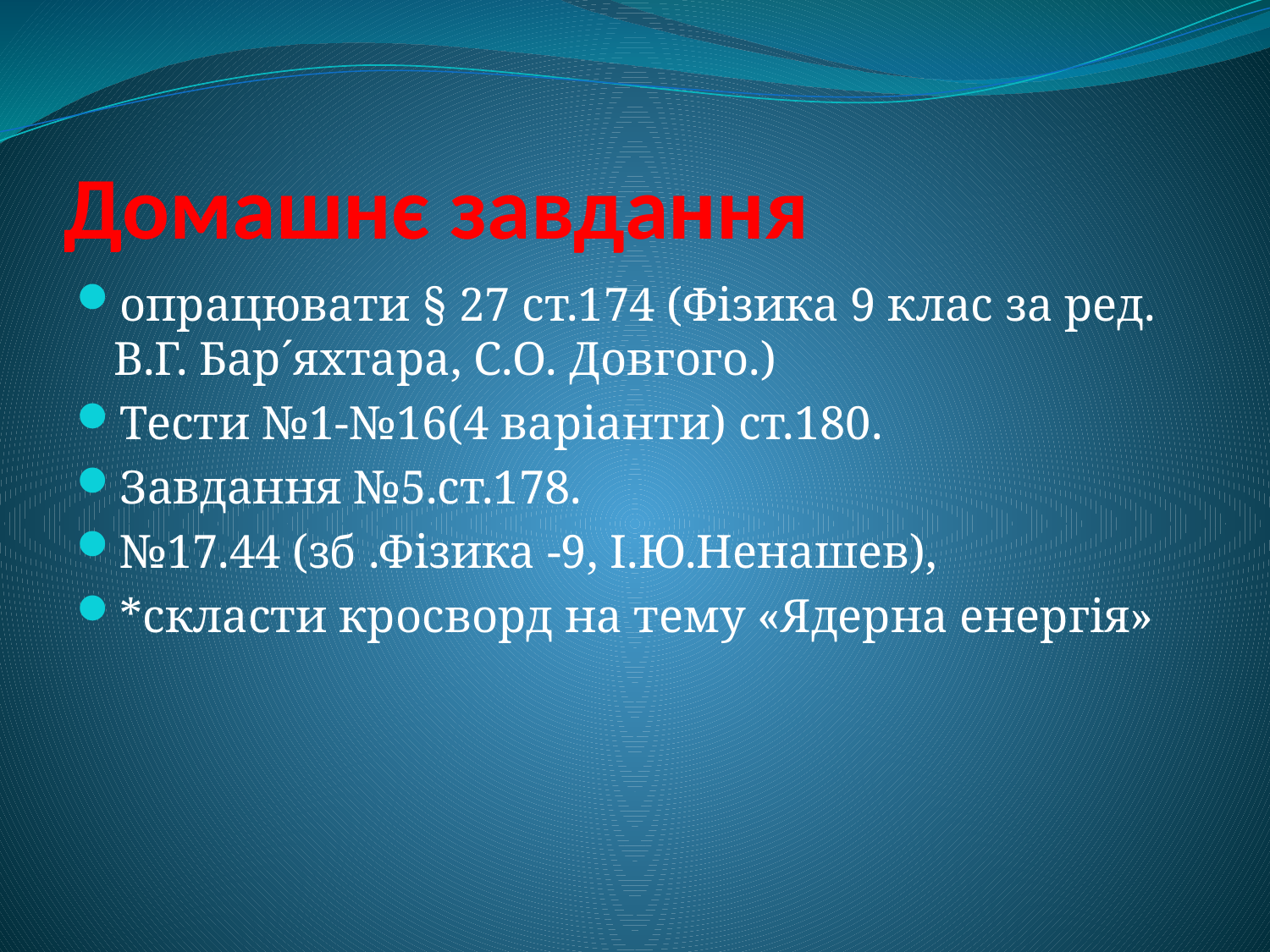

# Домашнє завдання
опрацювати § 27 ст.174 (Фізика 9 клас за ред. В.Г. Бар´яхтара, С.О. Довгого.)
Тести №1-№16(4 варіанти) ст.180.
Завдання №5.ст.178.
№17.44 (зб .Фізика -9, І.Ю.Ненашев),
*скласти кросворд на тему «Ядерна енергія»